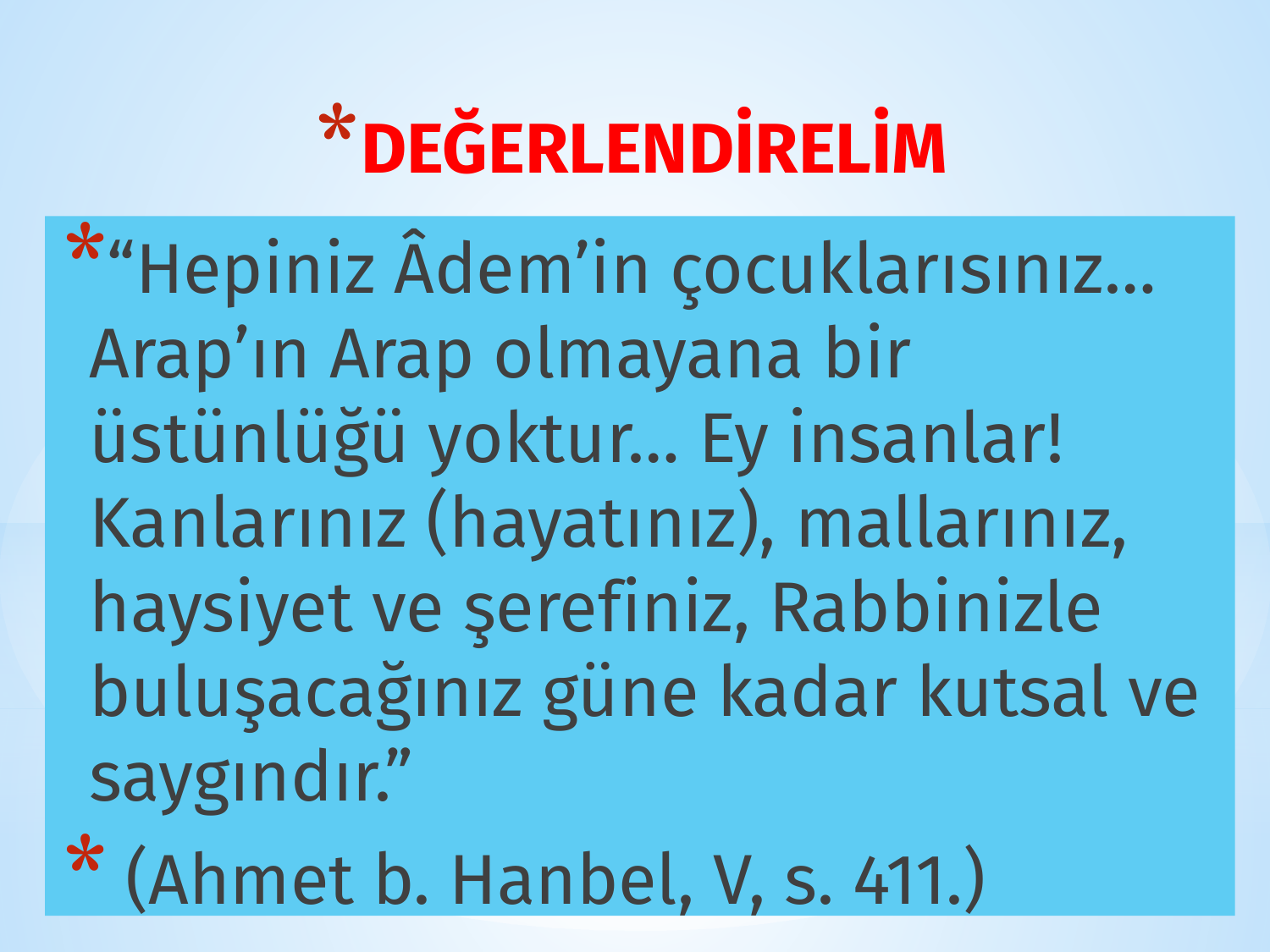

# DEĞERLENDİRELİM
“Hepiniz Âdem’in çocuklarısınız… Arap’ın Arap olmayana bir üstünlüğü yoktur… Ey insanlar! Kanlarınız (hayatınız), mallarınız, haysiyet ve şerefiniz, Rabbinizle buluşacağınız güne kadar kutsal ve saygındır.”
 (Ahmet b. Hanbel, V, s. 411.)